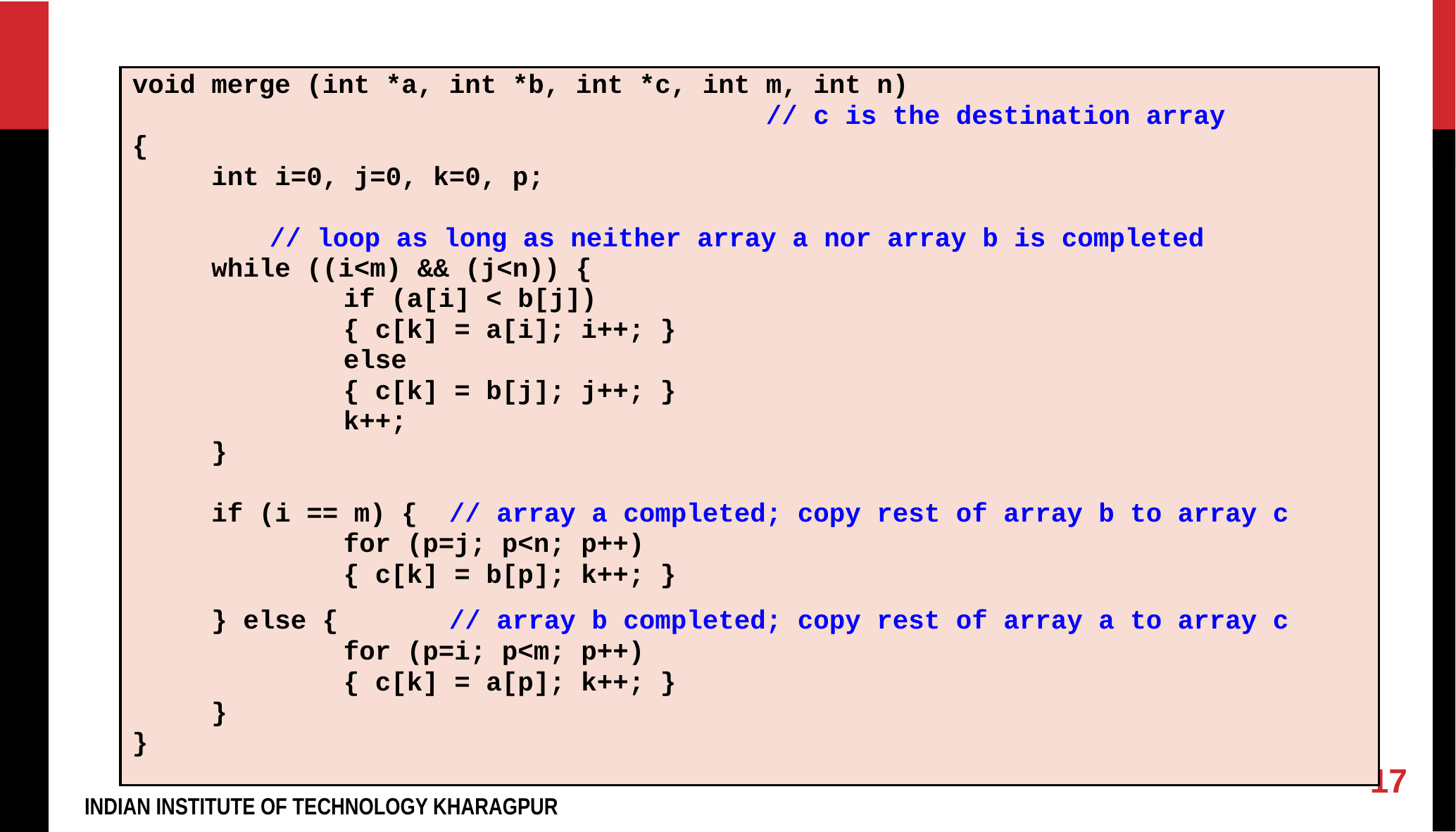

void merge (int *a, int *b, int *c, int m, int n)
                                        // c is the destination array
{
     int i=0, j=0, k=0, p;

	  // loop as long as neither array a nor array b is completed
     while ((i<m) && (j<n)) {
     		if (a[i] < b[j])
             	{ c[k] = a[i]; i++; }
     		else
             	{ c[k] = b[j]; j++; }
     		k++;
     }

     if (i == m) {  // array a completed; copy rest of array b to array c
         	for (p=j; p<n; p++)
            	{ c[k] = b[p]; k++; }
     } else {       // array b completed; copy rest of array a to array c
      	  	for (p=i; p<m; p++)
            	{ c[k] = a[p]; k++; }
     }
}
17
INDIAN INSTITUTE OF TECHNOLOGY KHARAGPUR